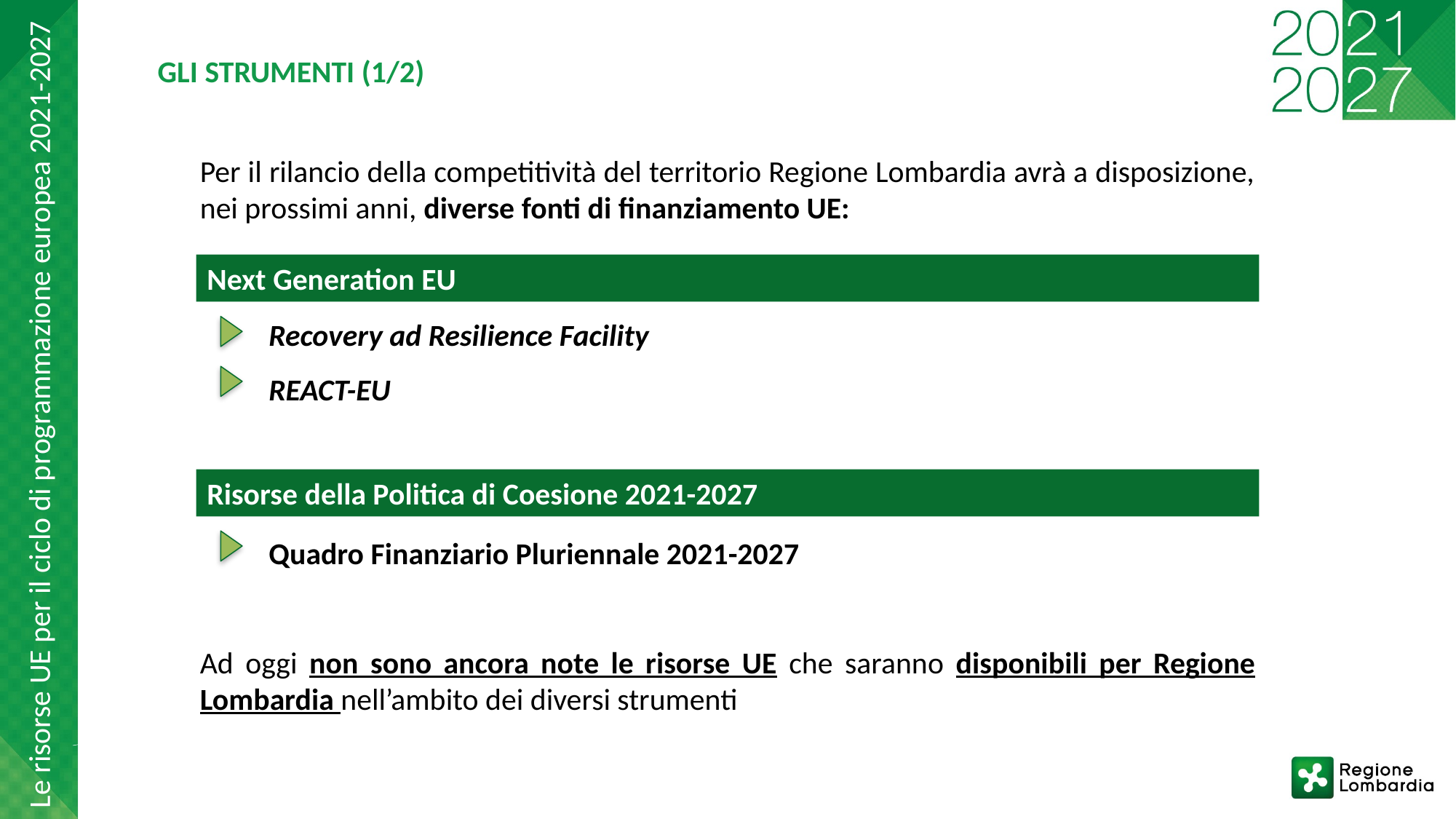

# GLI STRUMENTI (1/2)
Per il rilancio della competitività del territorio Regione Lombardia avrà a disposizione, nei prossimi anni, diverse fonti di finanziamento UE:

Recovery ad Resilience Facility
REACT-EU

Quadro Finanziario Pluriennale 2021-2027

Ad oggi non sono ancora note le risorse UE che saranno disponibili per Regione Lombardia nell’ambito dei diversi strumenti
Next Generation EU

Le risorse UE per il ciclo di programmazione europea 2021-2027
Risorse della Politica di Coesione 2021-2027